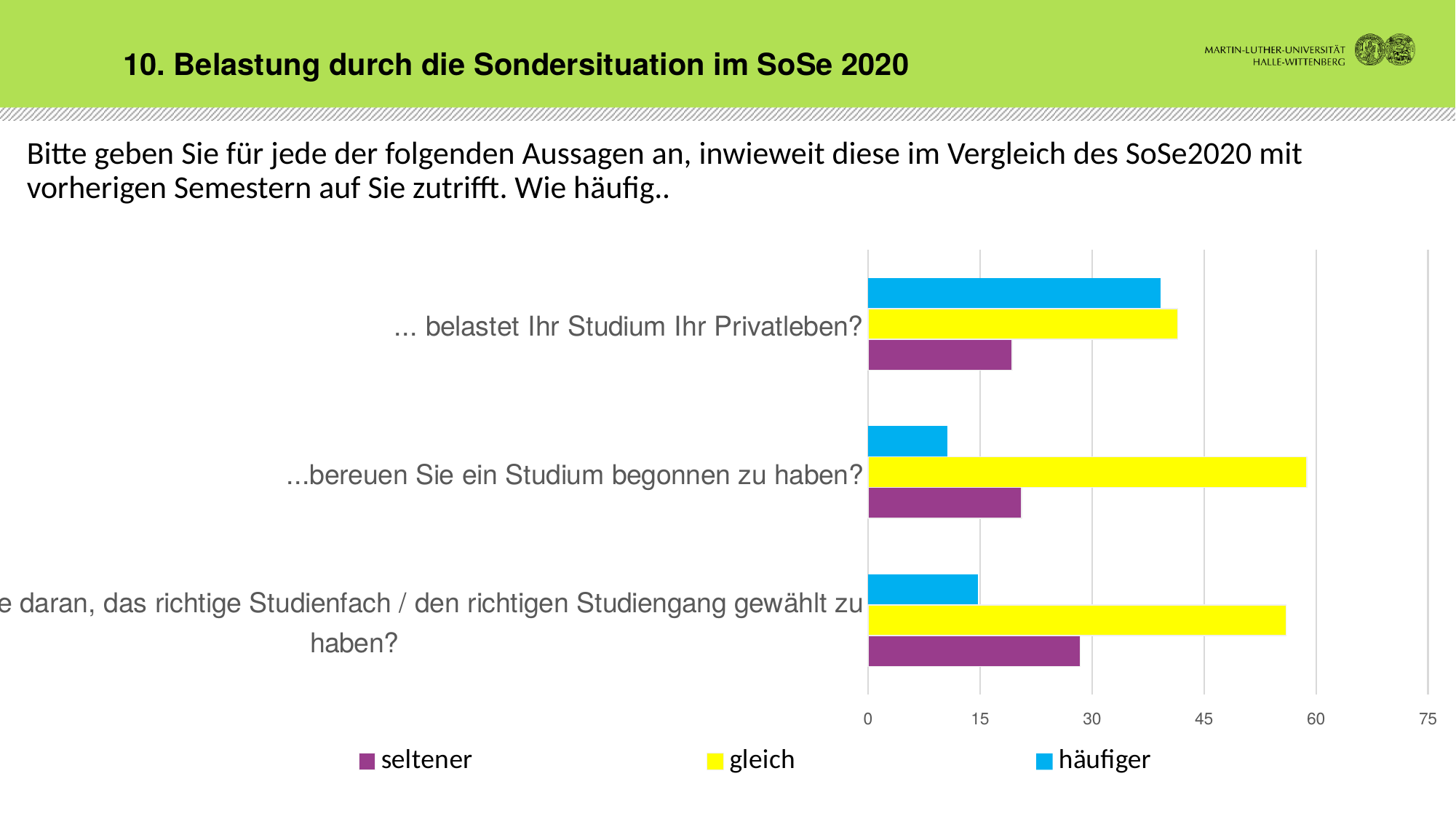

10. Belastung durch die Sondersituation im SoSe 2020
# Bitte geben Sie für jede der folgenden Aussagen an, inwieweit diese im Vergleich des SoSe2020 mit vorherigen Semestern auf Sie zutrifft. Wie häufig..

### Chart

| Category | häufiger | gleich  | seltener |
|---|---|---|---|
| ... belastet Ihr Studium Ihr Privatleben? | 39.2 | 41.5 | 19.3 |
| ...bereuen Sie ein Studium begonnen zu haben? | 10.6 | 58.8 | 20.6 |
| ...zweifeln Sie daran, das richtige Studienfach / den richtigen Studiengang gewählt zu haben? | 14.7 | 56.0 | 28.4 |